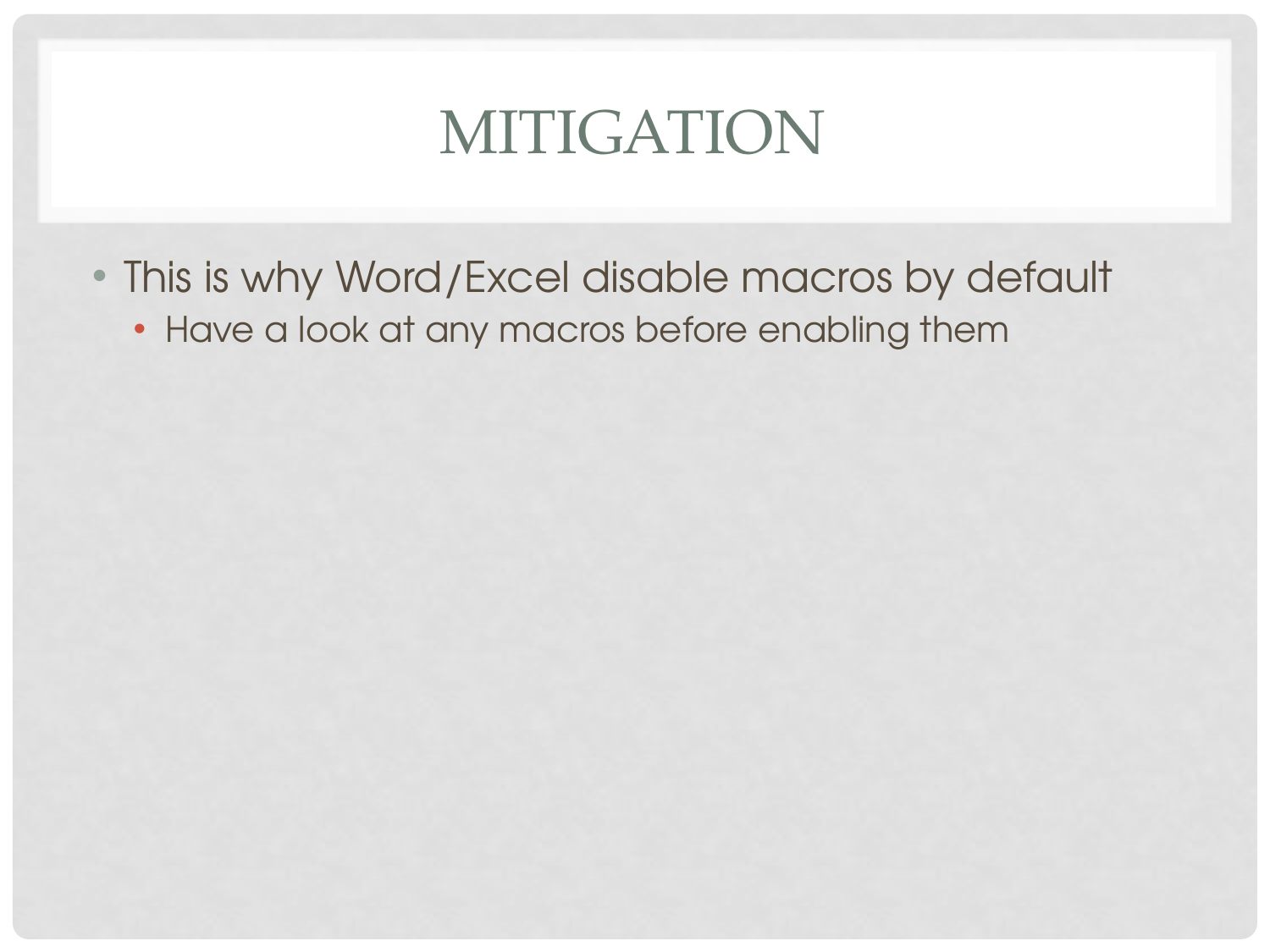

# Mitigation
This is why Word/Excel disable macros by default
Have a look at any macros before enabling them